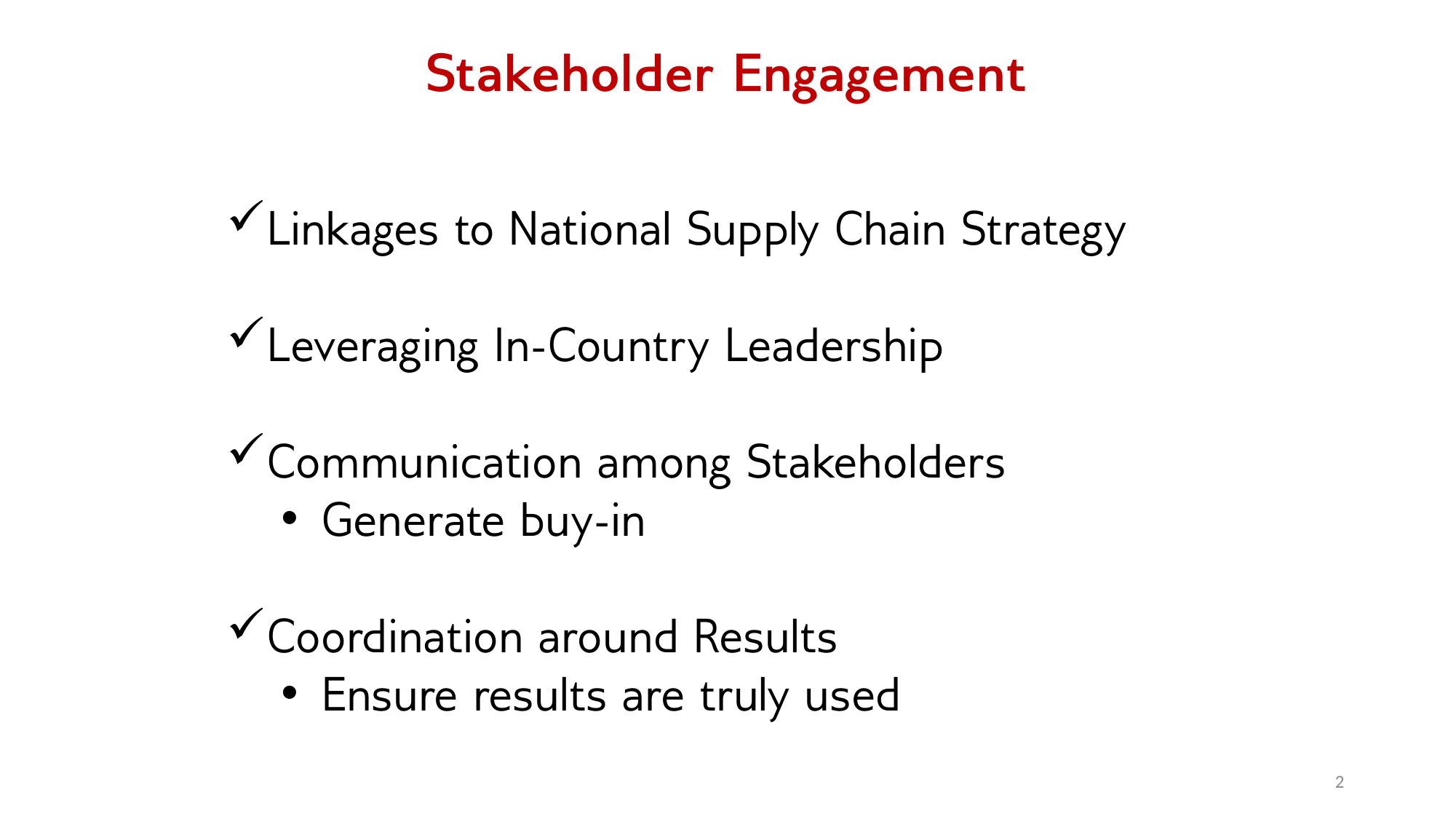

# Stakeholder Engagement
Linkages to National Supply Chain Strategy

Leveraging In-Country Leadership

Communication among Stakeholders
Generate buy-in

Coordination around Results
Ensure results are truly used
2